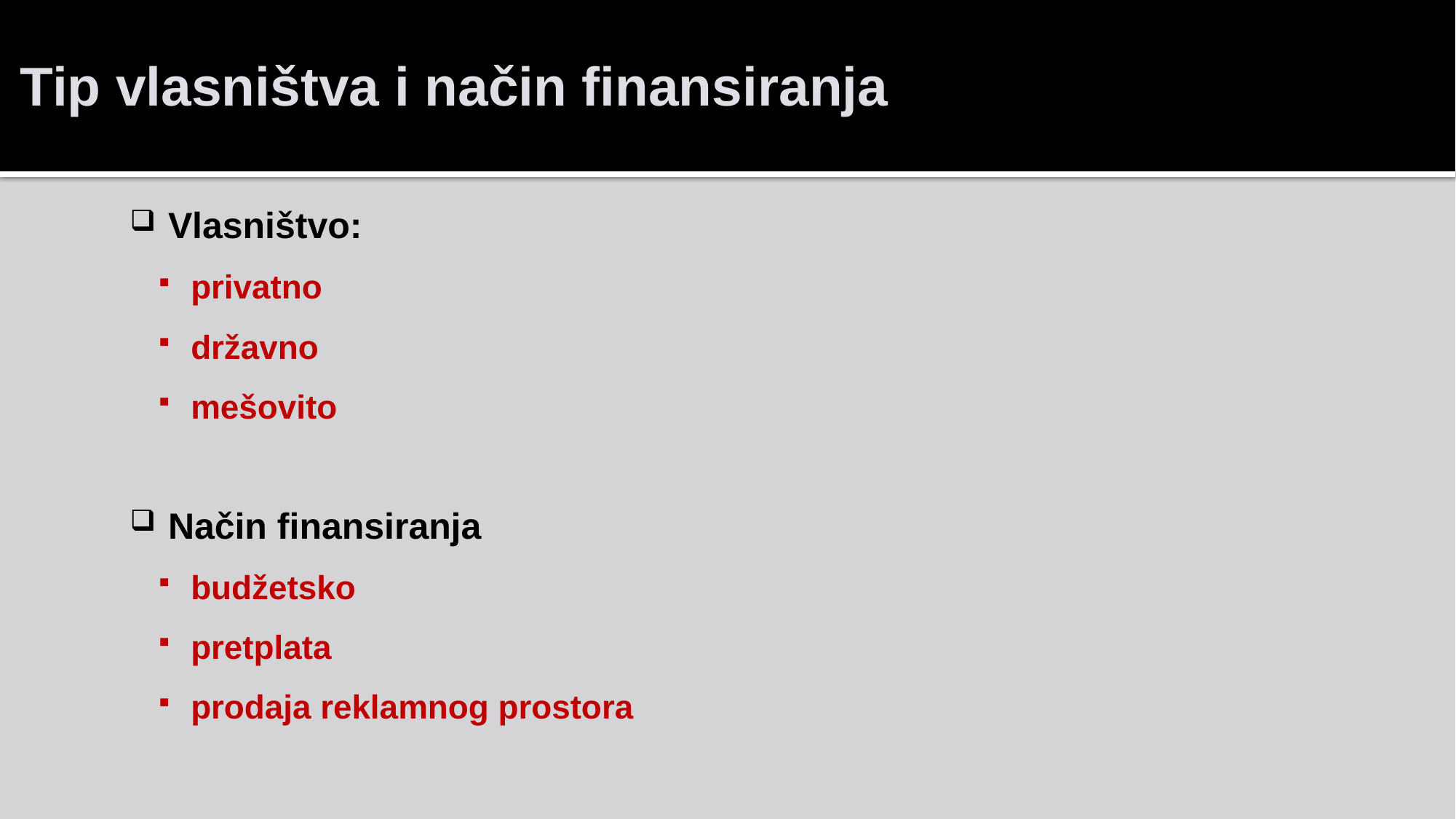

# Tip vlasništva i način finansiranja
Vlasništvo:
privatno
državno
mešovito

Način finansiranja
budžetsko
pretplata
prodaja reklamnog prostora